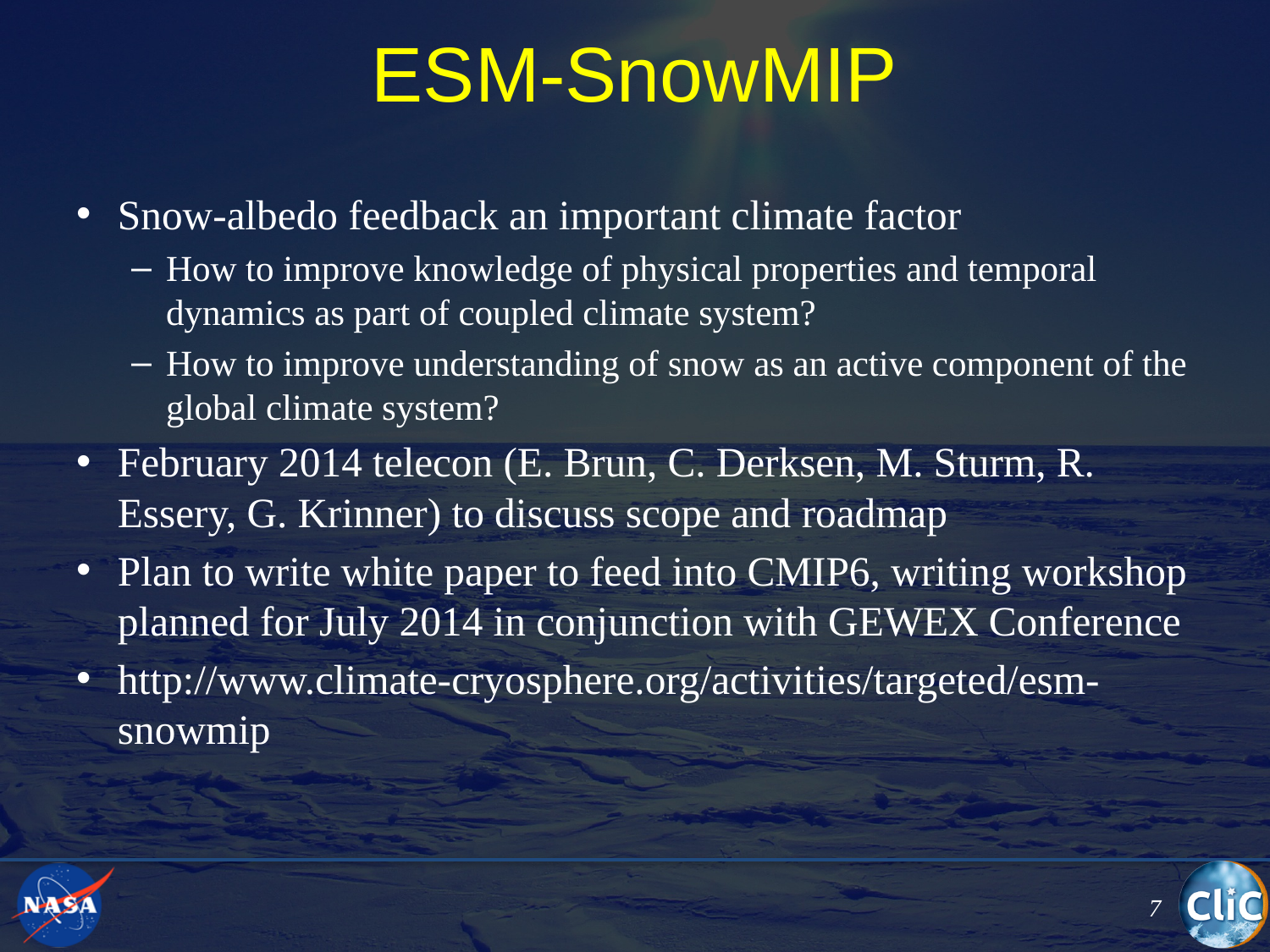

# ESM-SnowMIP
Snow-albedo feedback an important climate factor
How to improve knowledge of physical properties and temporal dynamics as part of coupled climate system?
How to improve understanding of snow as an active component of the global climate system?
February 2014 telecon (E. Brun, C. Derksen, M. Sturm, R. Essery, G. Krinner) to discuss scope and roadmap
Plan to write white paper to feed into CMIP6, writing workshop planned for July 2014 in conjunction with GEWEX Conference
http://www.climate-cryosphere.org/activities/targeted/esm-snowmip
7